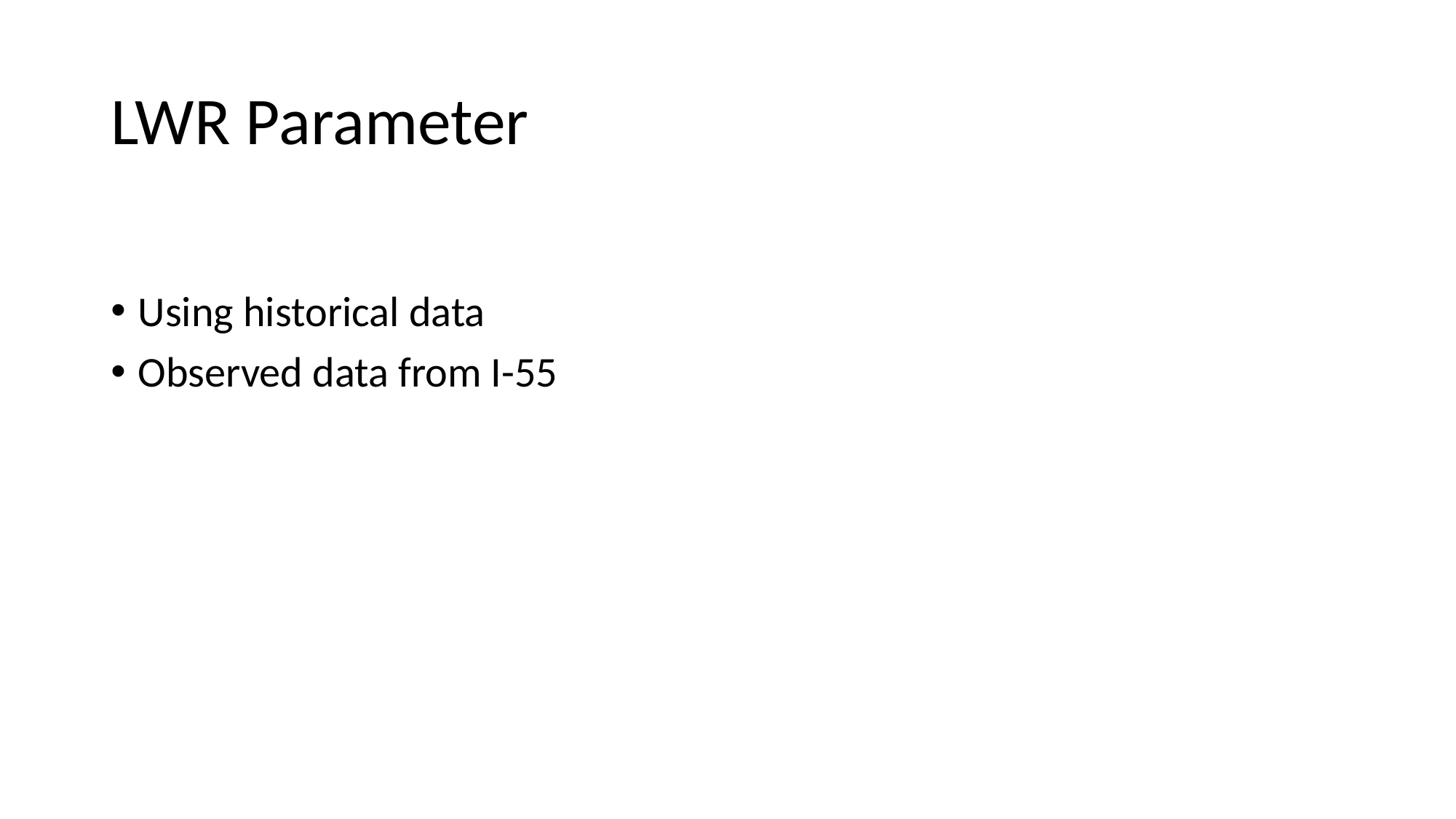

# LWR Parameter

Using historical data
Observed data from I-55